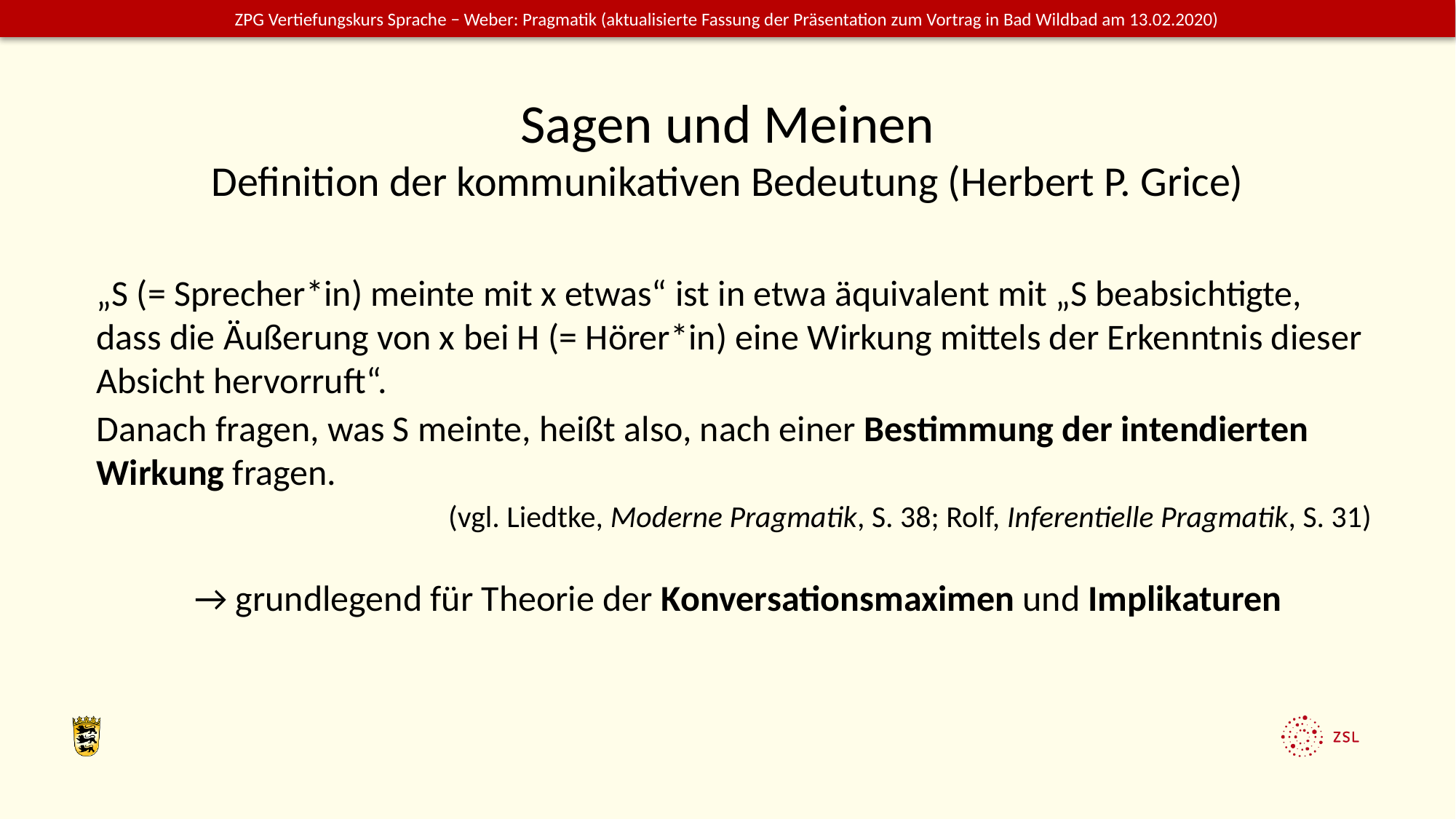

# Sagen und Meinen Definition der kommunikativen Bedeutung (Herbert P. Grice)

„S (= Sprecher*in) meinte mit x etwas“ ist in etwa äquivalent mit „S beabsichtigte, dass die Äußerung von x bei H (= Hörer*in) eine Wirkung mittels der Erkenntnis dieser Absicht hervorruft“.
Danach fragen, was S meinte, heißt also, nach einer Bestimmung der intendierten Wirkung fragen.
(vgl. Liedtke, Moderne Pragmatik, S. 38; Rolf, Inferentielle Pragmatik, S. 31)
 → grundlegend für Theorie der Konversationsmaximen und Implikaturen